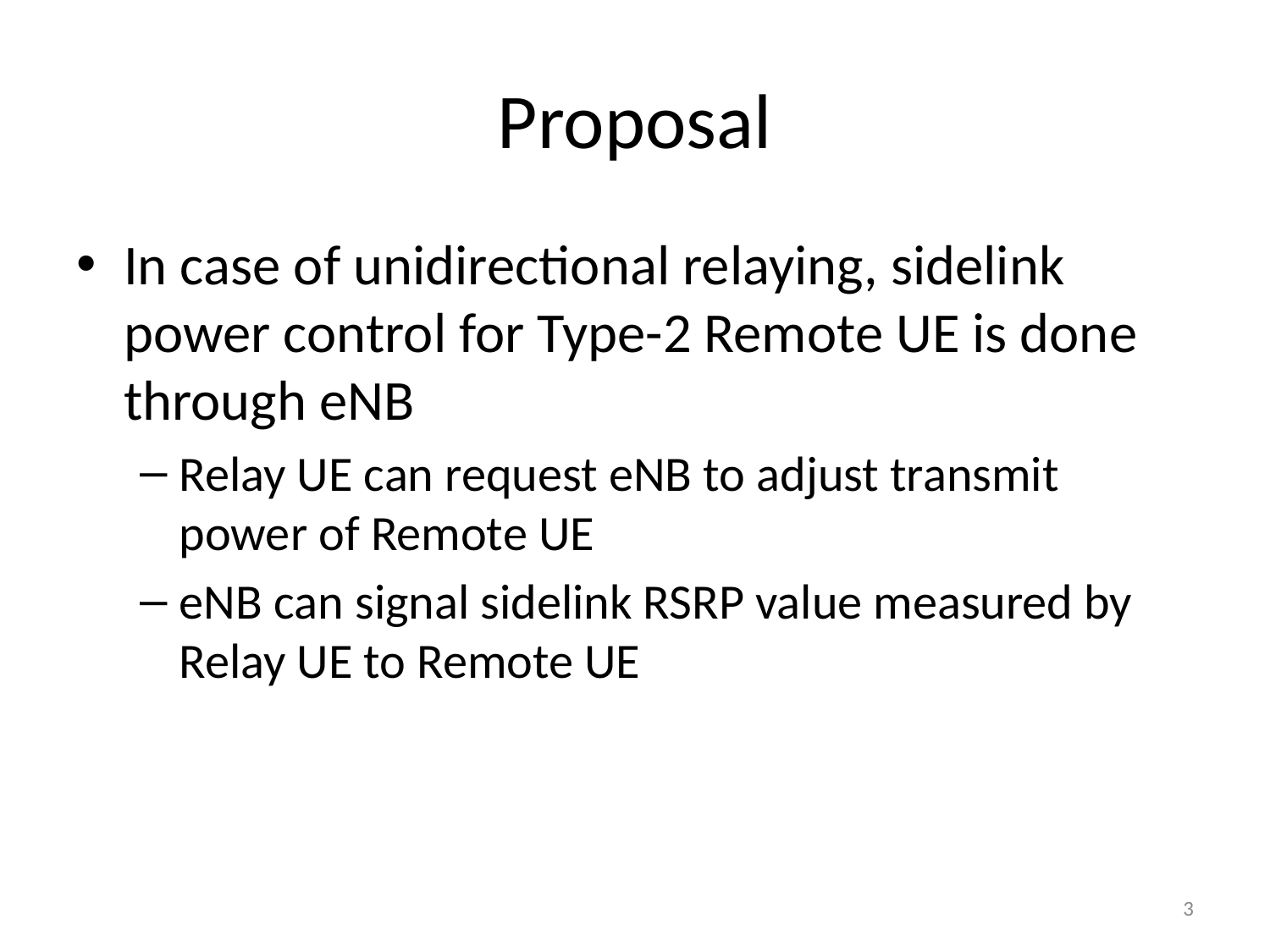

# Proposal
In case of unidirectional relaying, sidelink power control for Type-2 Remote UE is done through eNB
Relay UE can request eNB to adjust transmit power of Remote UE
eNB can signal sidelink RSRP value measured by Relay UE to Remote UE
3